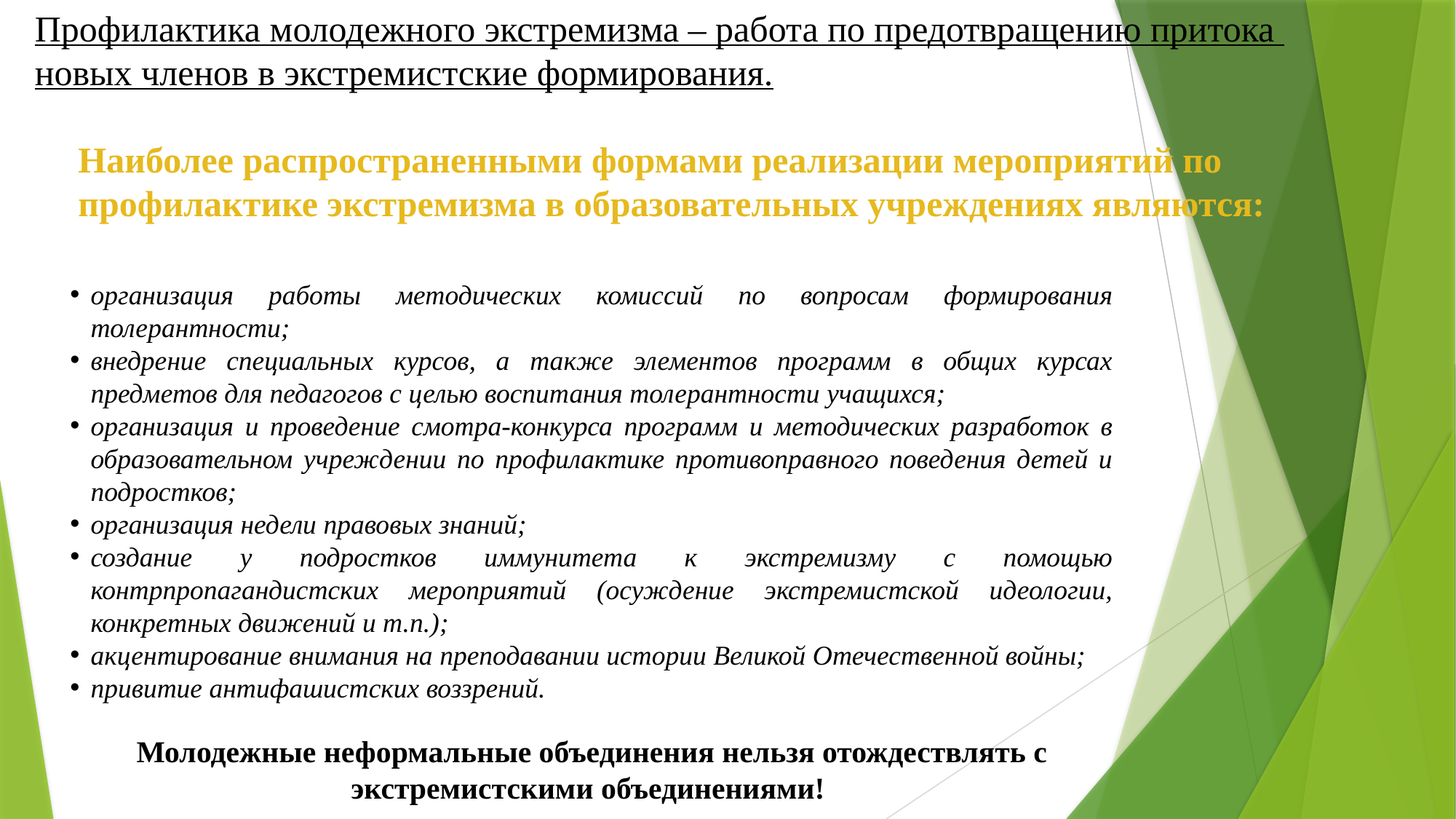

# Профилактика молодежного экстремизма – работа по предотвращению притока  новых членов в экстремистские формирования.
Наиболее распространенными формами реализации мероприятий по профилактике экстремизма в образовательных учреждениях являются:
организация работы методических комиссий по вопросам формирования толерантности;
внедрение специальных курсов, а также элементов программ в общих курсах предметов для педагогов с целью воспитания толерантности учащихся;
организация и проведение смотра-конкурса программ и методических разработок в образовательном учреждении по профилактике противоправного поведения детей и подростков;
организация недели правовых знаний;
создание у подростков иммунитета к экстремизму с помощью контрпропагандистских мероприятий (осуждение экстремистской идеологии, конкретных движений и т.п.);
акцентирование внимания на преподавании истории Великой Отечественной войны;
привитие антифашистских воззрений.

Молодежные неформальные объединения нельзя отождествлять с экстремистскими объединениями!